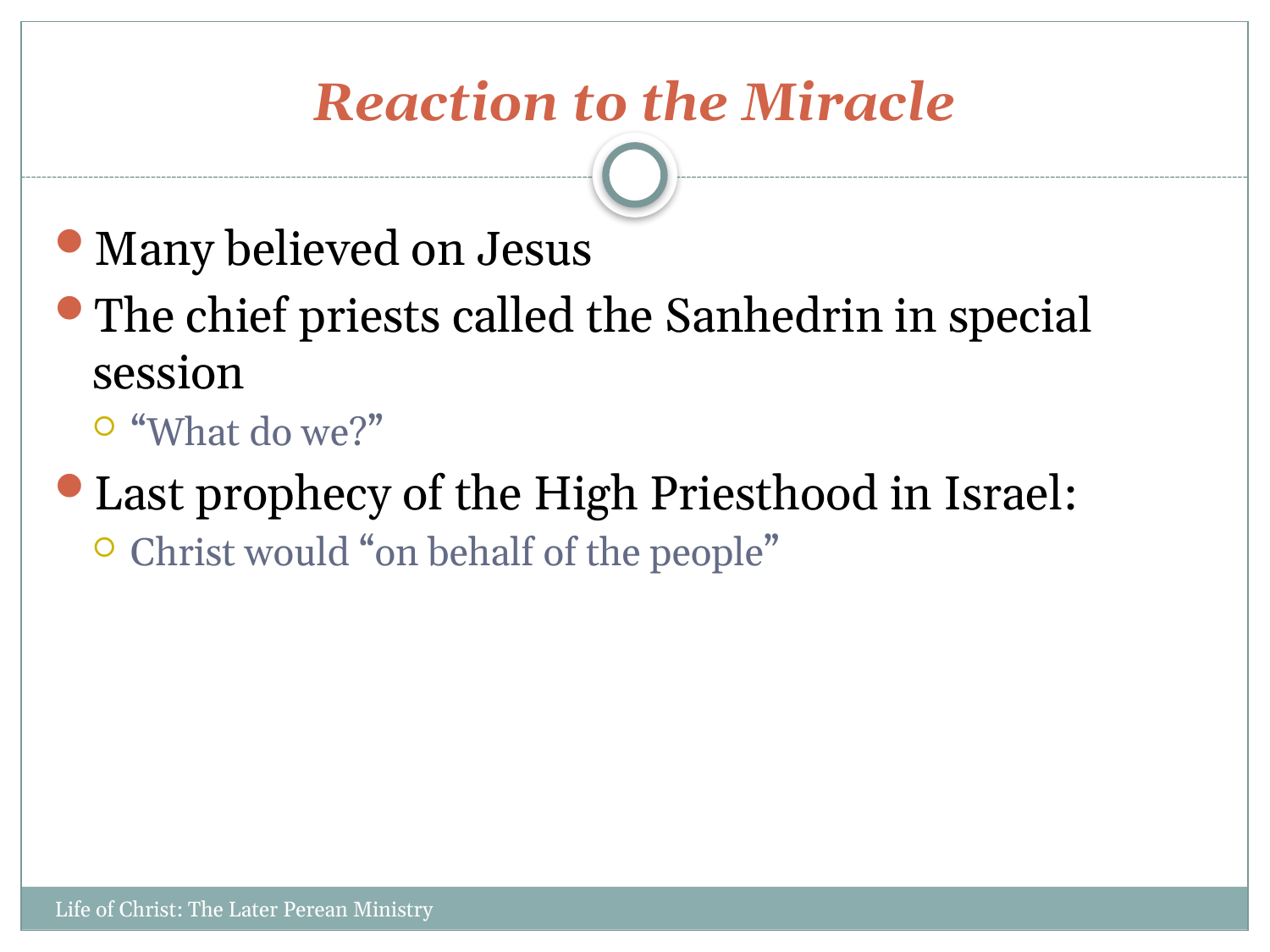

# Reaction to the Miracle
Many believed on Jesus
The chief priests called the Sanhedrin in special session
“What do we?”
Last prophecy of the High Priesthood in Israel:
Christ would “on behalf of the people”

Life of Christ: The Later Perean Ministry